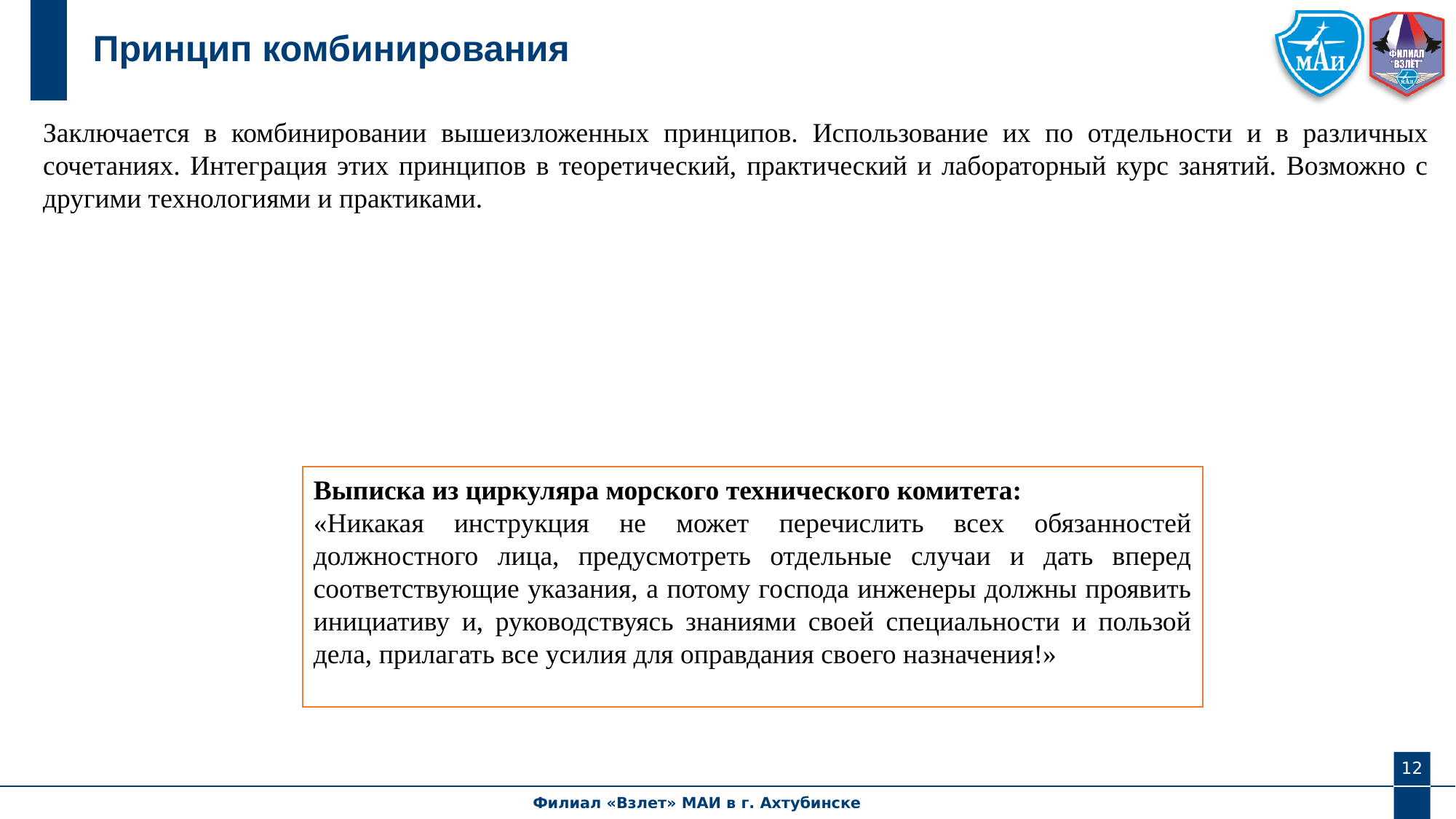

# Принцип комбинирования
Заключается в комбинировании вышеизложенных принципов. Использование их по отдельности и в различных сочетаниях. Интеграция этих принципов в теоретический, практический и лабораторный курс занятий. Возможно с другими технологиями и практиками.
Выписка из циркуляра морского технического комитета:
«Никакая инструкция не может перечислить всех обязанностей должностного лица, предусмотреть отдельные случаи и дать вперед соответствующие указания, а потому господа инженеры должны проявить инициативу и, руководствуясь знаниями своей специальности и пользой дела, прилагать все усилия для оправдания своего назначения!»